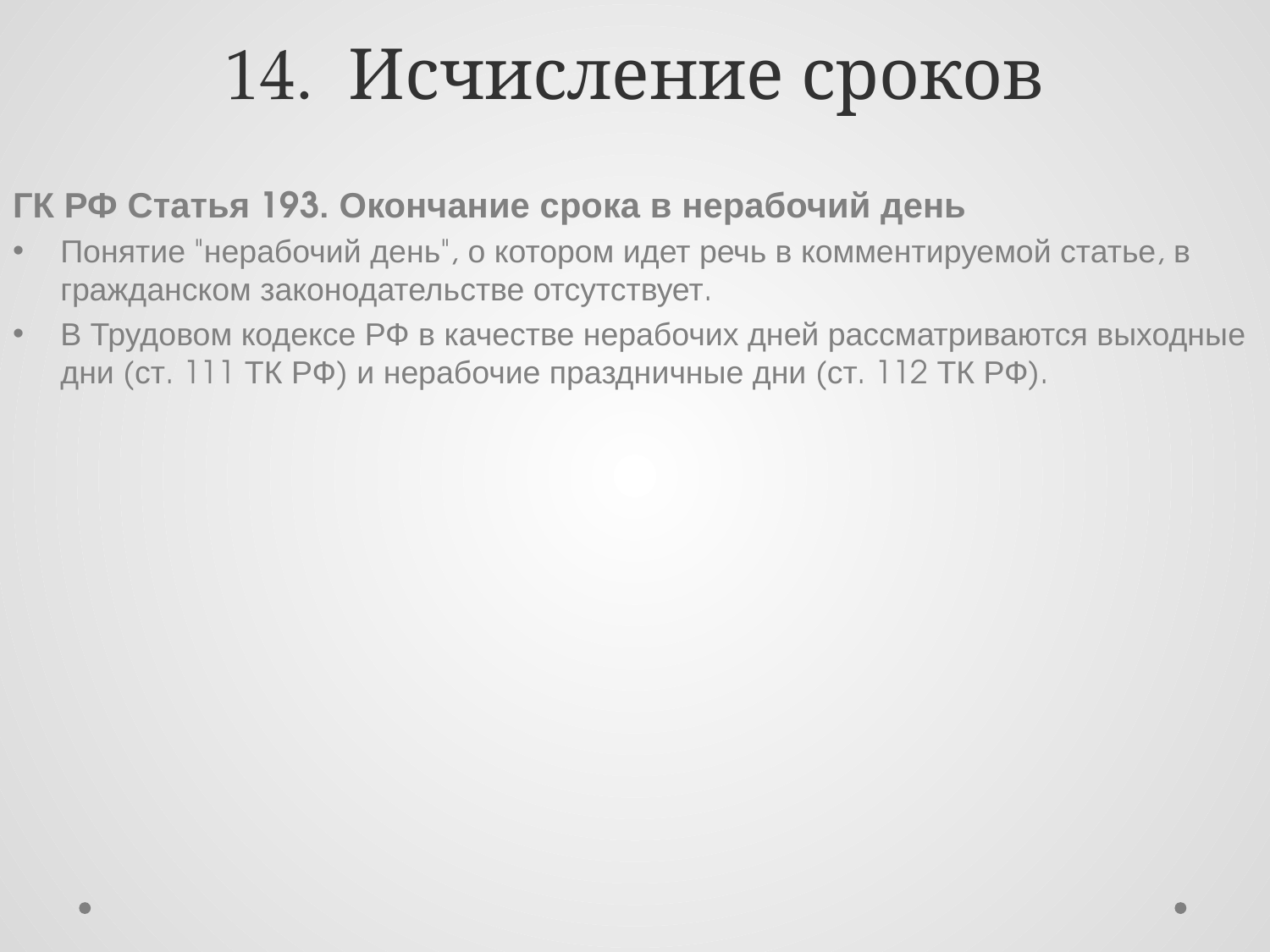

# 14.  Исчисление сроков
ГК РФ Статья 193. Окончание срока в нерабочий день
Понятие "нерабочий день", о котором идет речь в комментируемой статье, в гражданском законодательстве отсутствует.
В Трудовом кодексе РФ в качестве нерабочих дней рассматриваются выходные дни (ст. 111 ТК РФ) и нерабочие праздничные дни (ст. 112 ТК РФ).